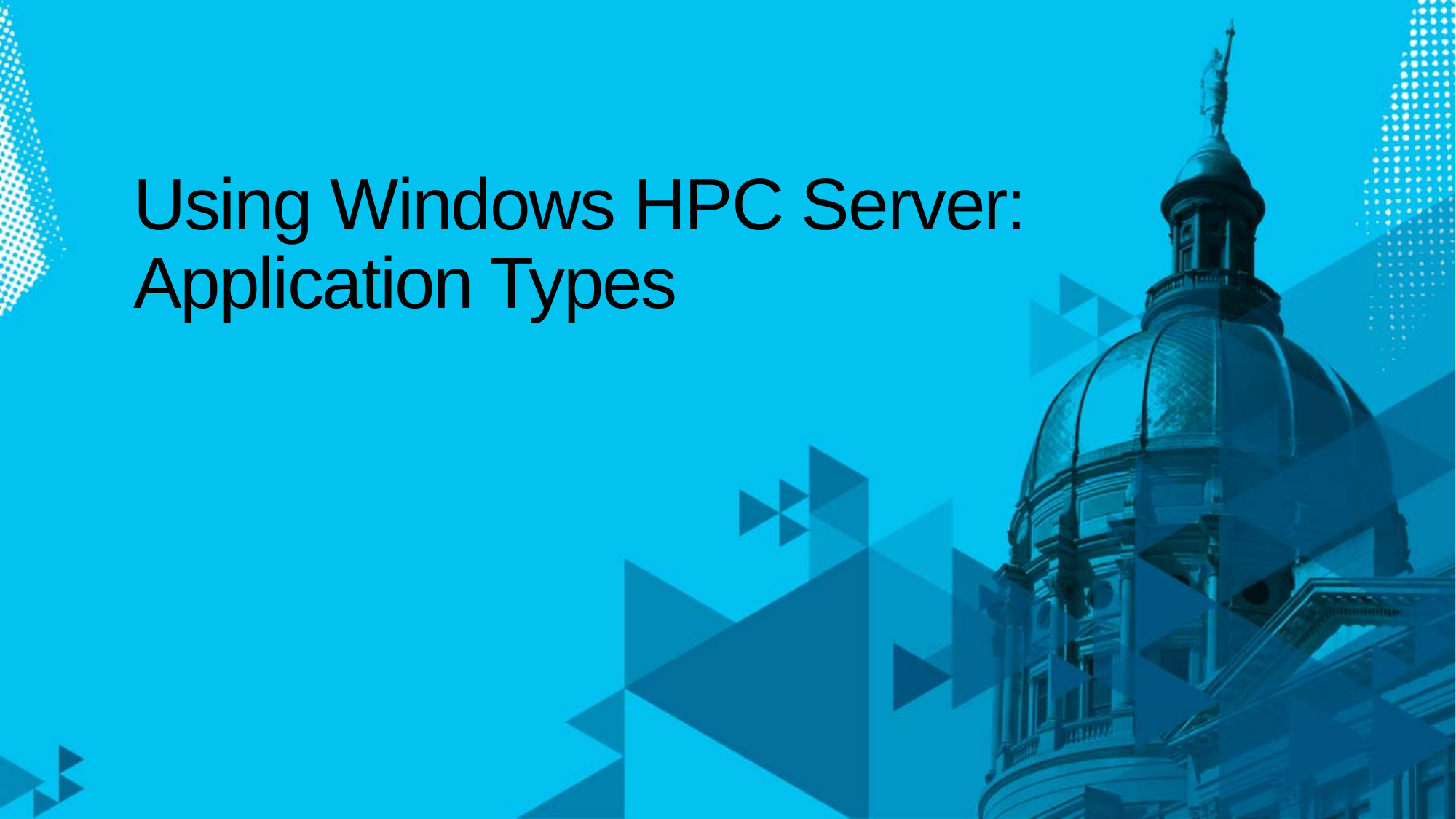

# Using Windows HPC Server: Application Types